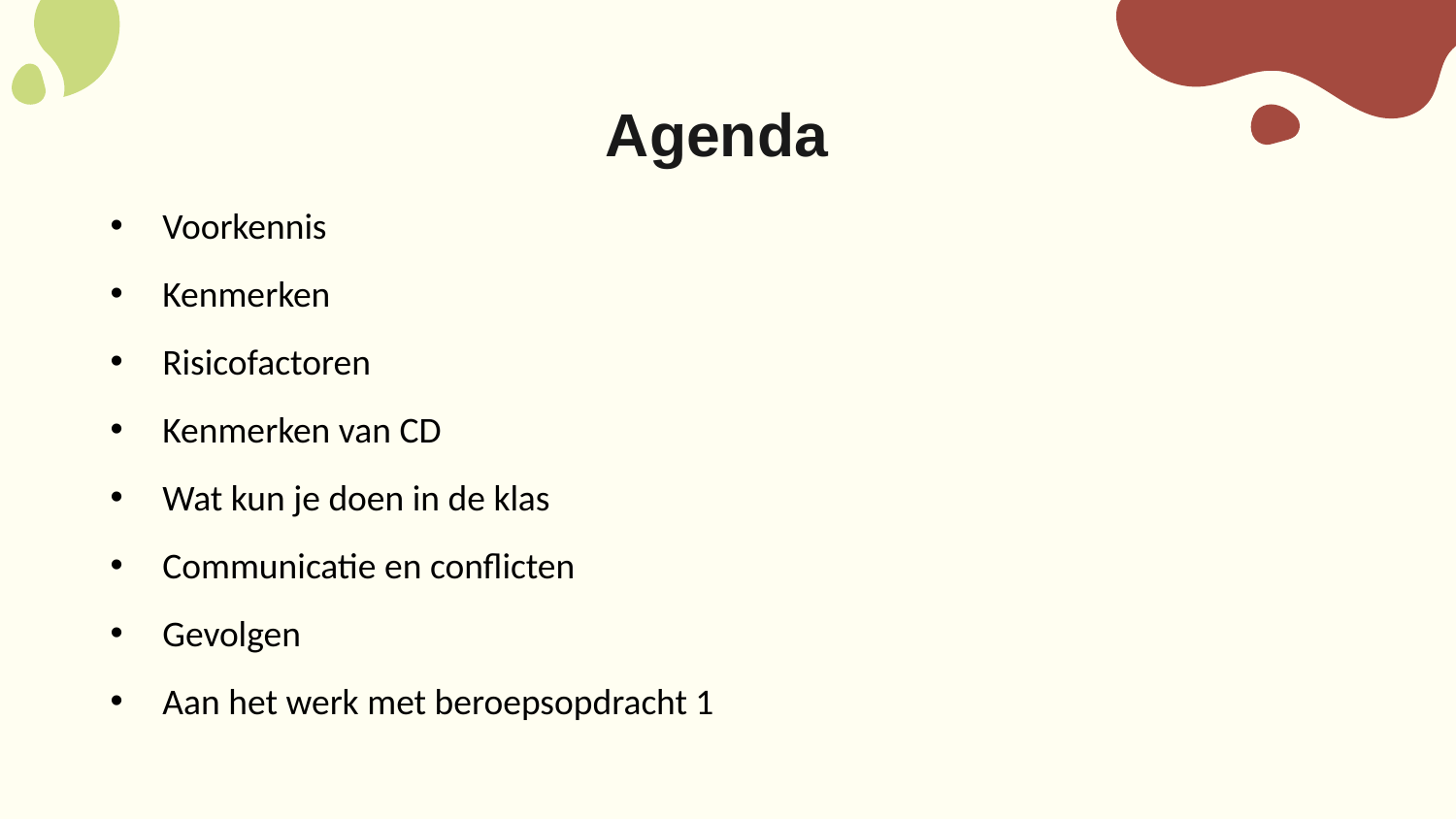

# Agenda

Voorkennis
Kenmerken
Risicofactoren
Kenmerken van CD
Wat kun je doen in de klas
Communicatie en conflicten
Gevolgen
Aan het werk met beroepsopdracht 1